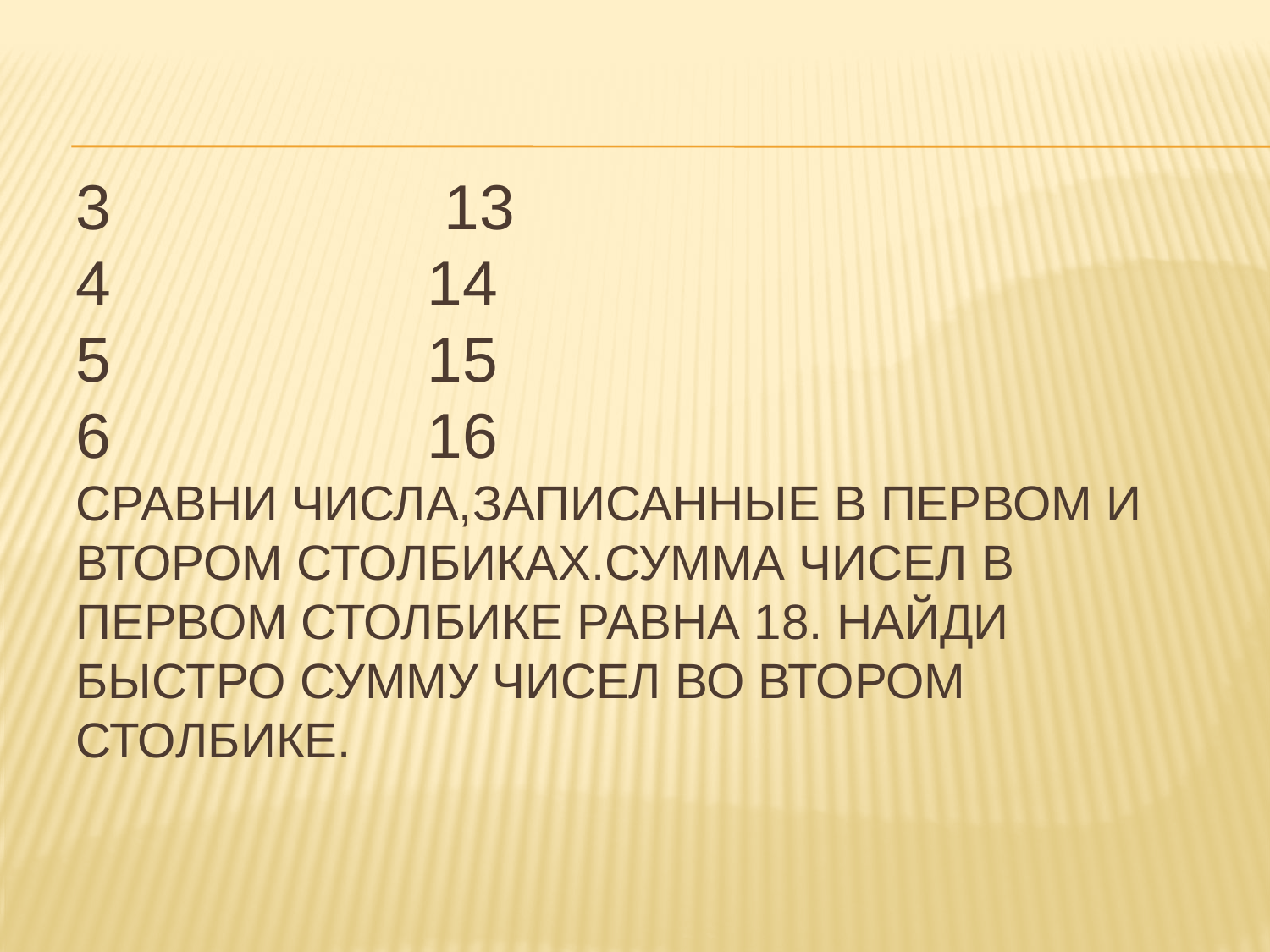

# 3                   13 4                  14 5                  15 6                  16 Сравни числа,записанные в первом и втором столбиках.Сумма чисел в первом столбике равна 18. Найди быстро сумму чисел во втором столбике.